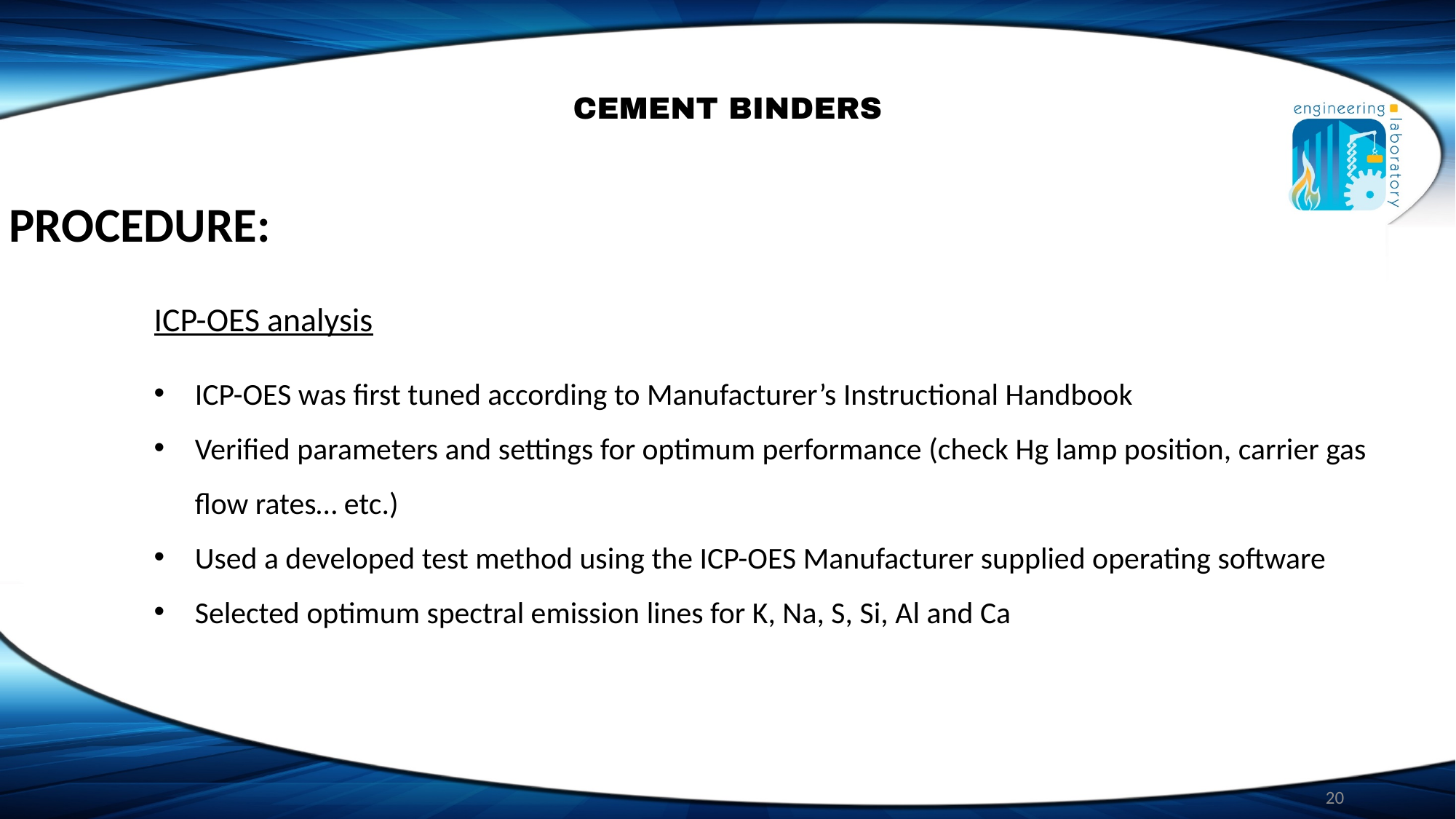

# CEMENT BINDERS
PROCEDURE:

ICP-OES analysis

ICP-OES was first tuned according to Manufacturer’s Instructional Handbook
Verified parameters and settings for optimum performance (check Hg lamp position, carrier gas flow rates… etc.)
Used a developed test method using the ICP-OES Manufacturer supplied operating software
Selected optimum spectral emission lines for K, Na, S, Si, Al and Ca

20